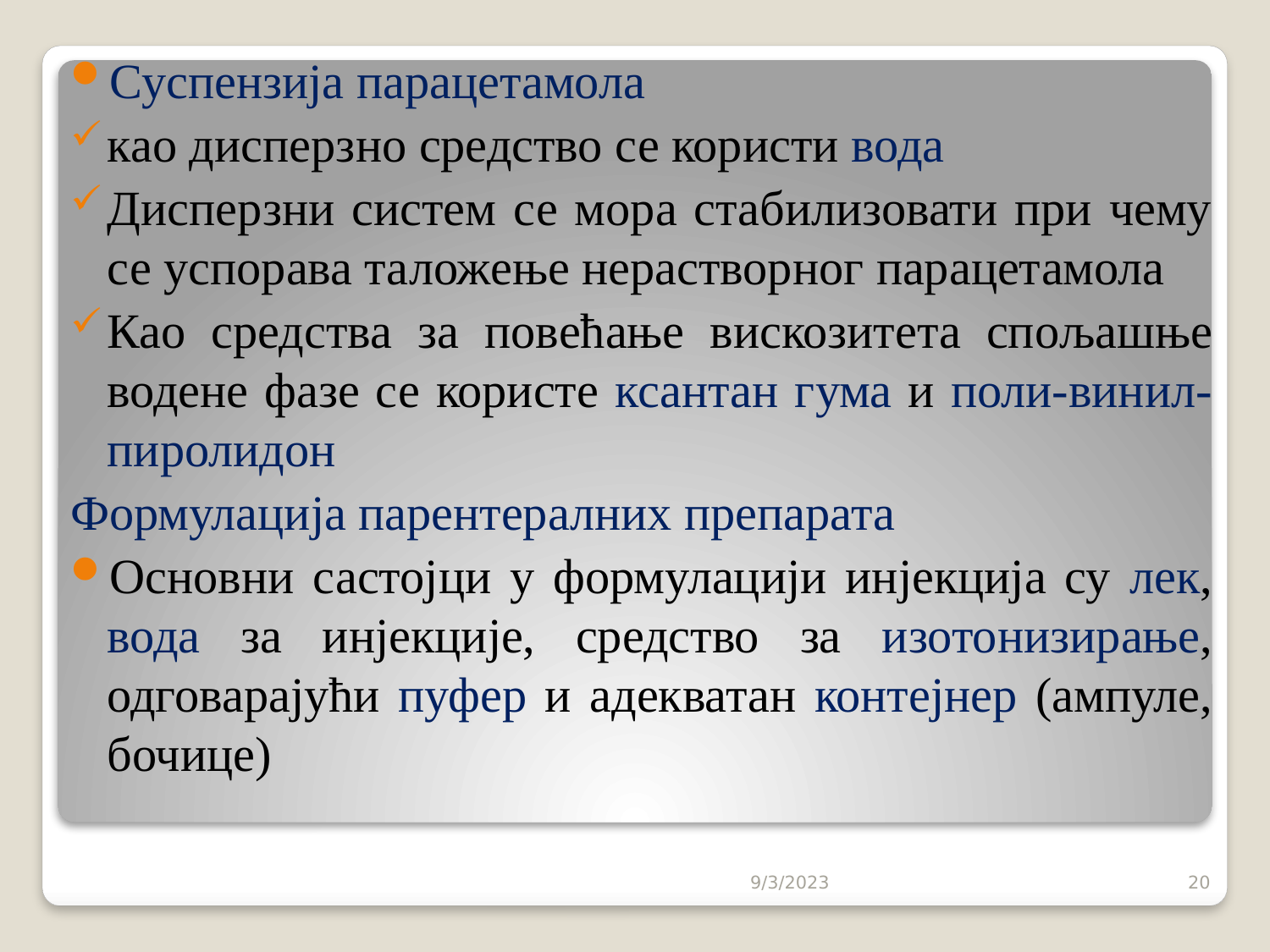

Суспензија парацетамола
као дисперзно средство се користи вода
Дисперзни систем се мора стабилизовати при чему се успорава таложење нерастворног парацетамола
Као средства за повећање вискозитета спољашње водене фазе се користе ксантан гума и поли-винил-пиролидон
Формулација парентералних препарата
Основни састојци у формулацији инјекција су лек, вода за инјекције, средство за изотонизирање, одговарајући пуфер и адекватан контејнер (ампуле, бочице)
9/3/2023
20